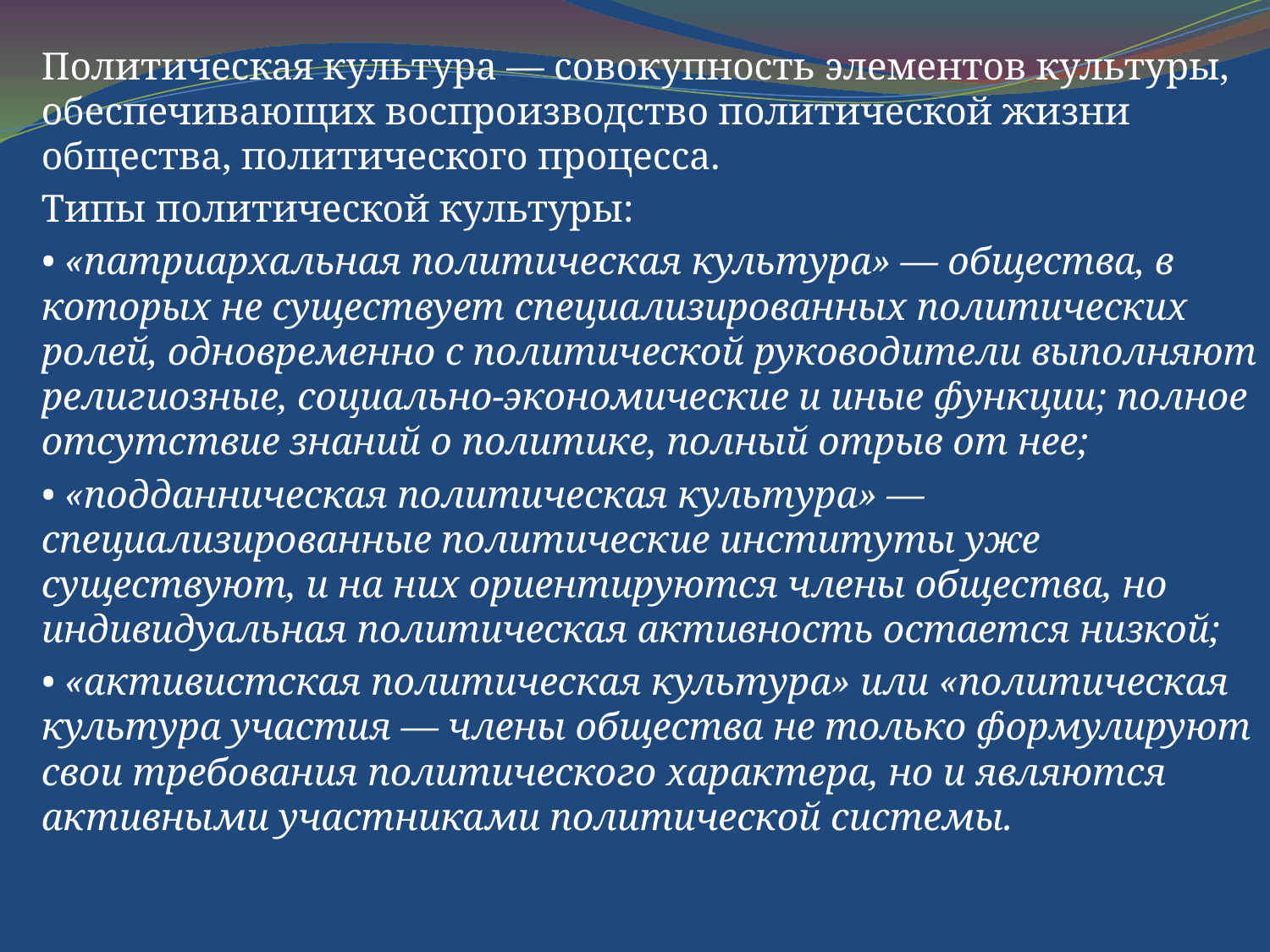

Политическая культура — совокупность элементов культуры, обеспечивающих воспроизводство политической жизни общества, политического процесса.
Типы политической культуры:
• «патриархальная политическая культура» — общества, в которых не существует специализированных политических ролей, одновременно с политической руководители выполняют религиозные, социально-экономические и иные функции; полное отсутствие знаний о политике, полный отрыв от нее;
• «подданническая политическая культура» — специализированные политические институты уже существуют, и на них ориентируются члены общества, но индивидуальная политическая активность остается низкой;
• «активистская политическая культура» или «политическая культура участия — члены общества не только формулируют свои требования политического характера, но и являются активными участниками политической системы.